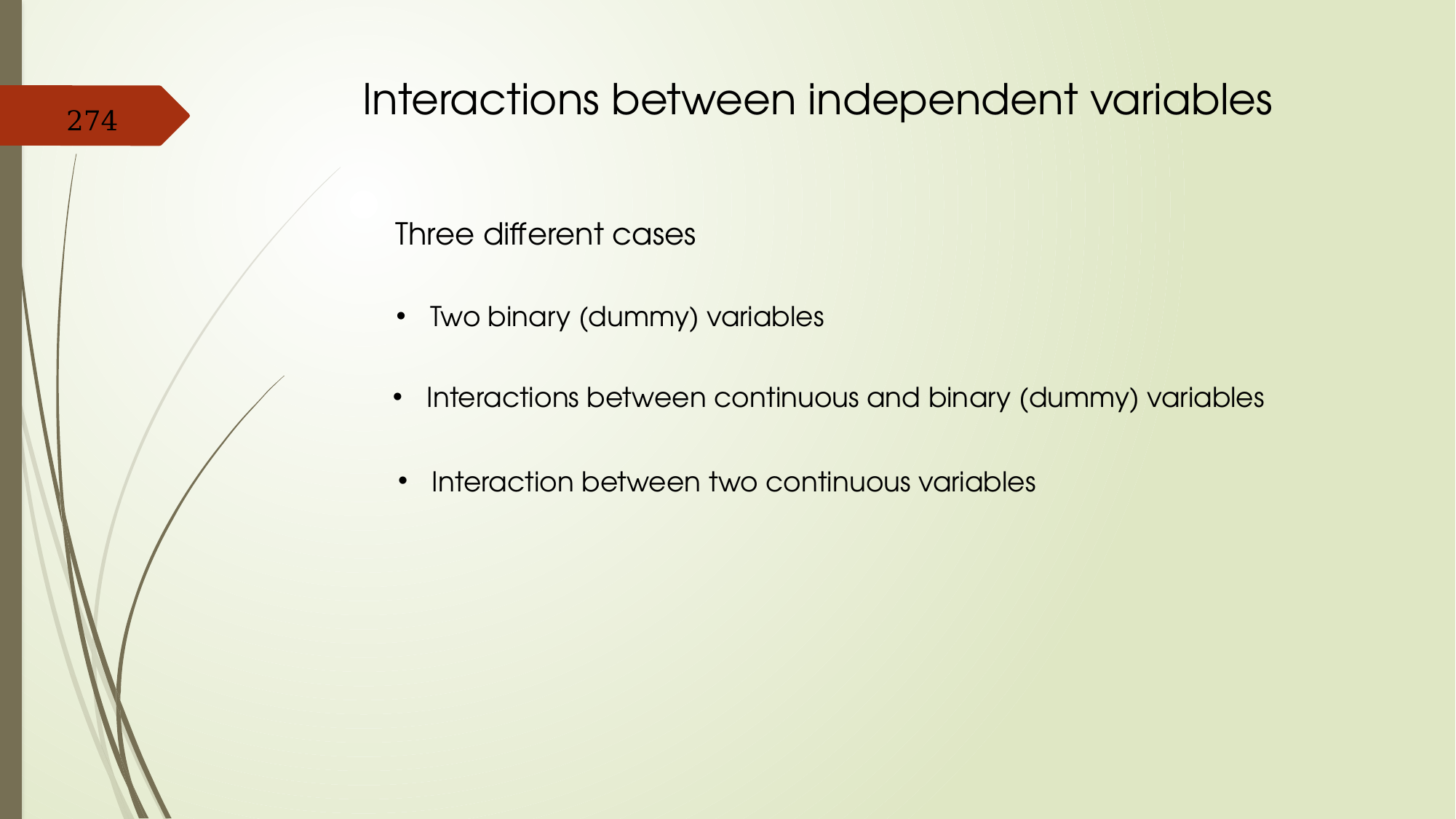

Interactions between independent variables
274
Three different cases
Two binary (dummy) variables
Interactions between continuous and binary (dummy) variables
Interaction between two continuous variables